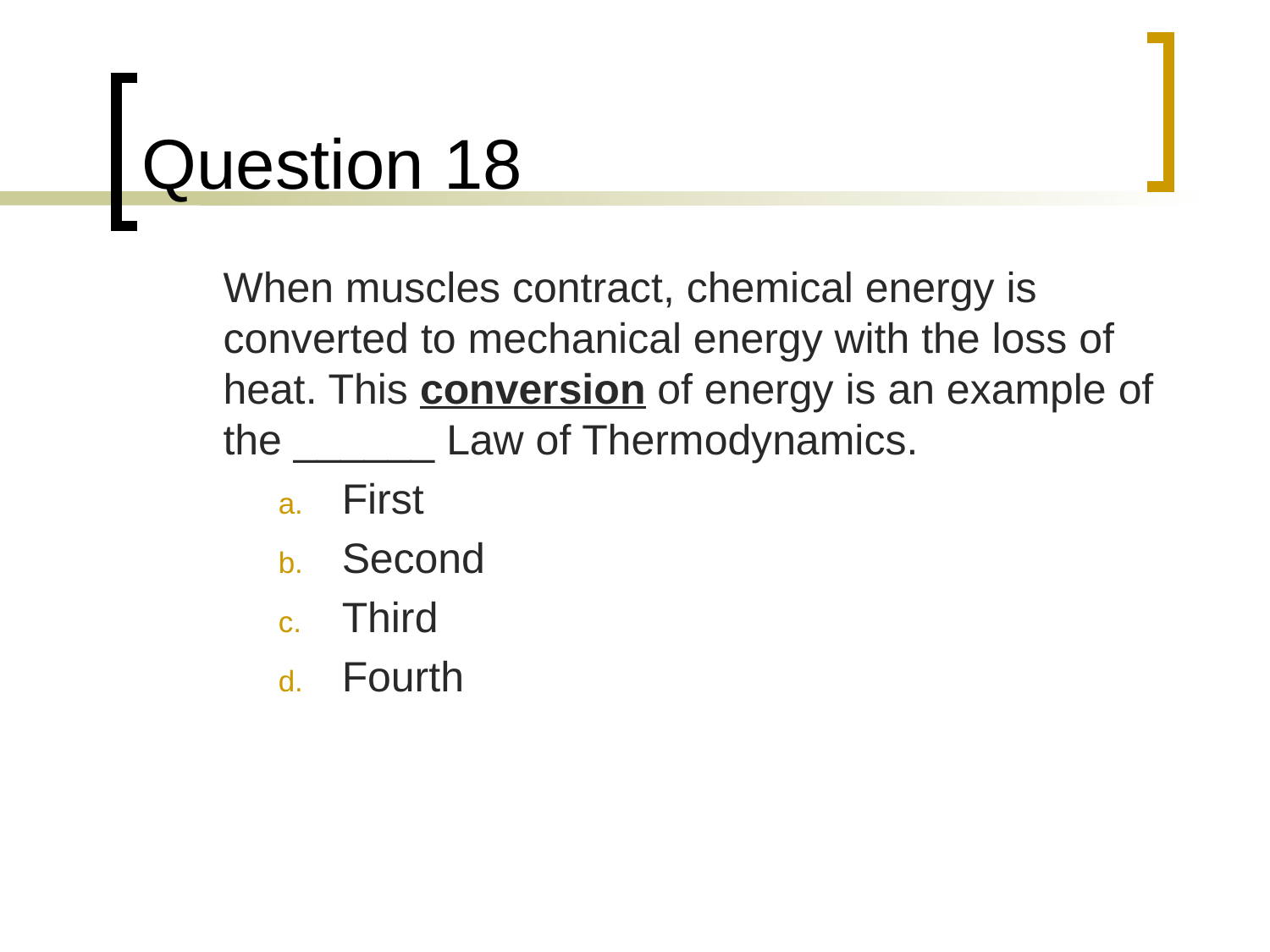

# Question 18
	When muscles contract, chemical energy is converted to mechanical energy with the loss of heat. This conversion of energy is an example of the ______ Law of Thermodynamics.
First
Second
Third
Fourth